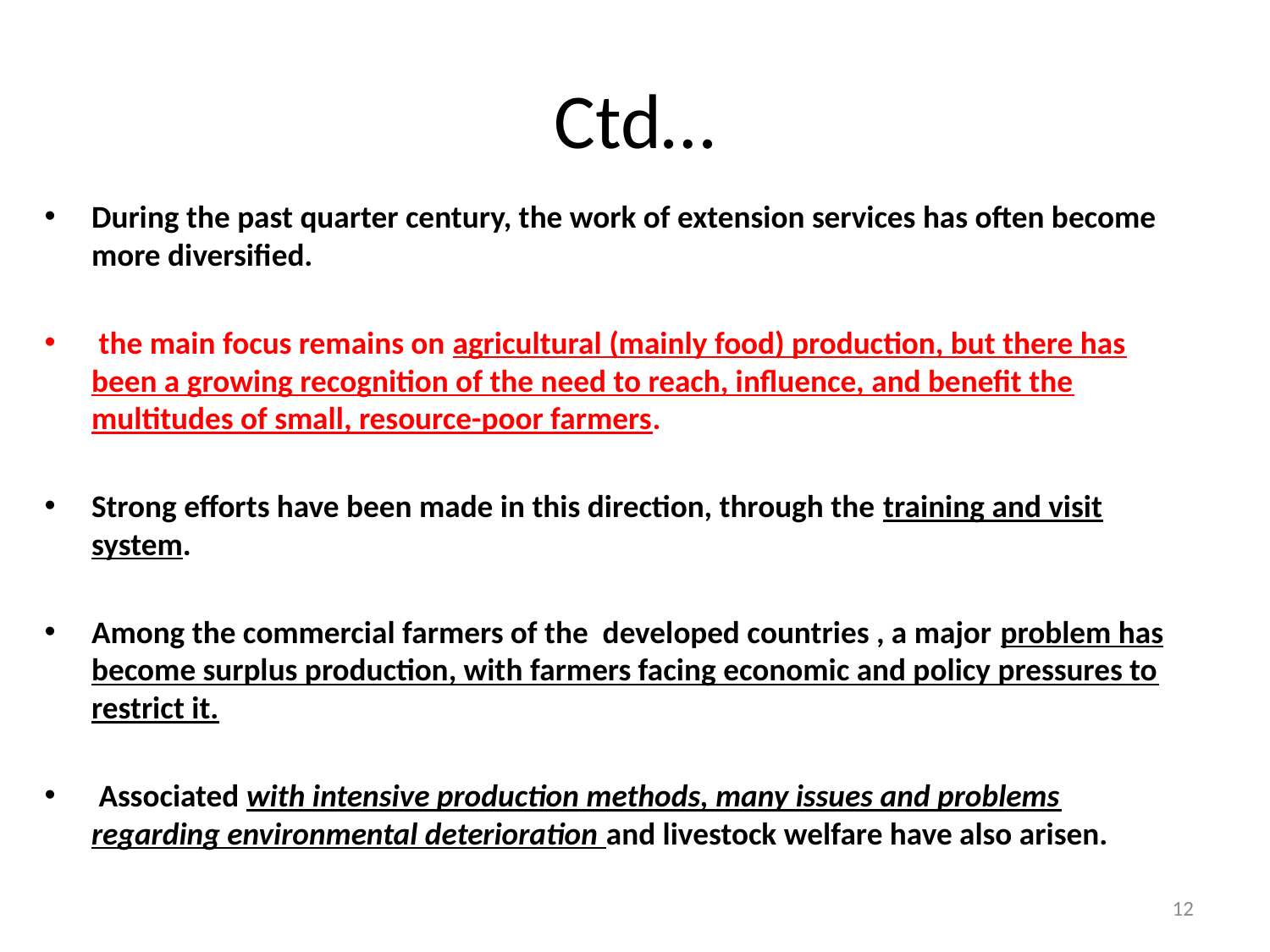

# Ctd…
During the past quarter century, the work of extension services has often become more diversified.

 the main focus remains on agricultural (mainly food) production, but there has been a growing recognition of the need to reach, influence, and benefit the multitudes of small, resource-poor farmers.

Strong efforts have been made in this direction, through the training and visit system.

Among the commercial farmers of the  developed countries , a major problem has become surplus production, with farmers facing economic and policy pressures to restrict it.

 Associated with intensive production methods, many issues and problems regarding environmental deterioration and livestock welfare have also arisen.

12